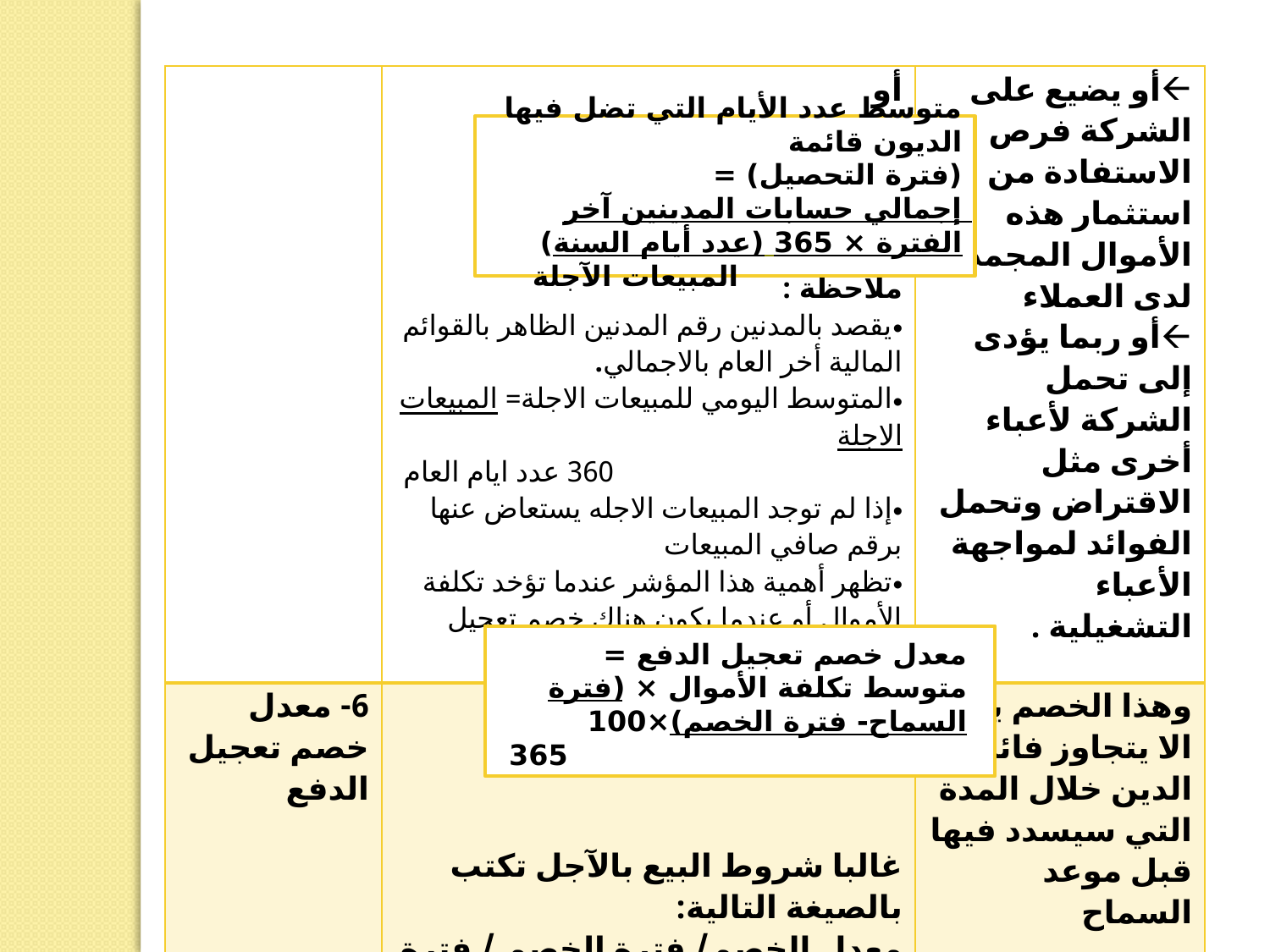

|  | أو ملاحظة : يقصد بالمدنين رقم المدنين الظاهر بالقوائم المالية أخر العام بالاجمالي. المتوسط اليومي للمبيعات الاجلة= المبيعات الاجلة 360 عدد ايام العام إذا لم توجد المبيعات الاجله يستعاض عنها برقم صافي المبيعات تظهر أهمية هذا المؤشر عندما تؤخد تكلفة الأموال أو عندما يكون هناك خصم تعجيل الدفع . | أو يضيع على الشركة فرص الاستفادة من استثمار هذه الأموال المجمدة لدى العملاء أو ربما يؤدى إلى تحمل الشركة لأعباء أخرى مثل الاقتراض وتحمل الفوائد لمواجهة الأعباء التشغيلية . |
| --- | --- | --- |
| 6- معدل خصم تعجيل الدفع | غالبا شروط البيع بالآجل تكتب بالصيغة التالية: معدل الخصم/ فترة الخصم / فترة السداد مثلا: 2/10/ صافي 30 | وهذا الخصم يجب الا يتجاوز فائدة الدين خلال المدة التي سيسدد فيها قبل موعد السماح |
متوسط عدد الأيام التي تضل فيها الديون قائمة
(فترة التحصيل) =
إجمالي حسابات المدينين آخر الفترة × 365 (عدد أيام السنة)
                       المبيعات الآجلة

معدل خصم تعجيل الدفع =
متوسط تكلفة الأموال × (فترة السماح- فترة الخصم)×100
                                         365